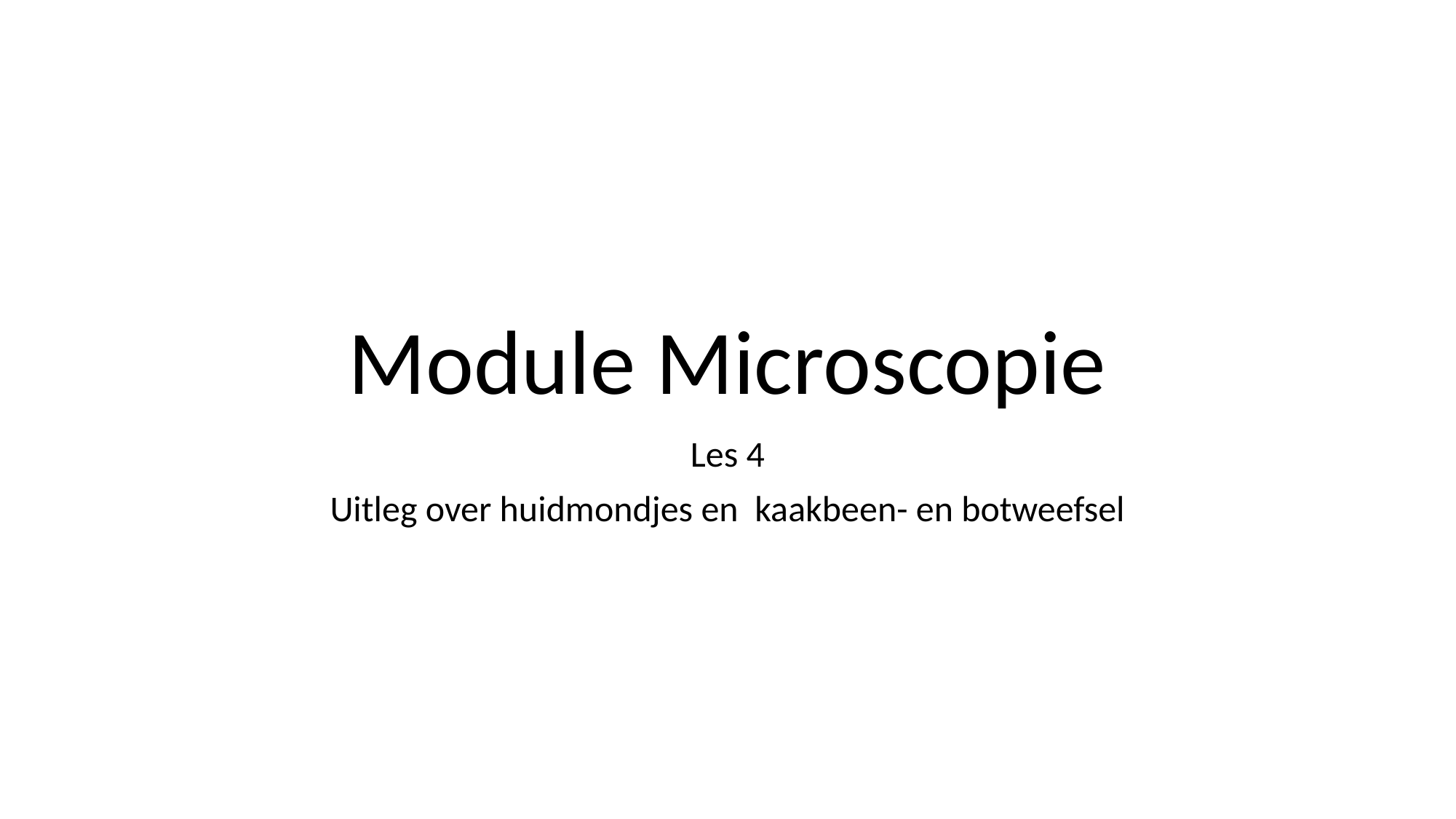

# Module Microscopie
Les 4
Uitleg over huidmondjes en  kaakbeen- en botweefsel